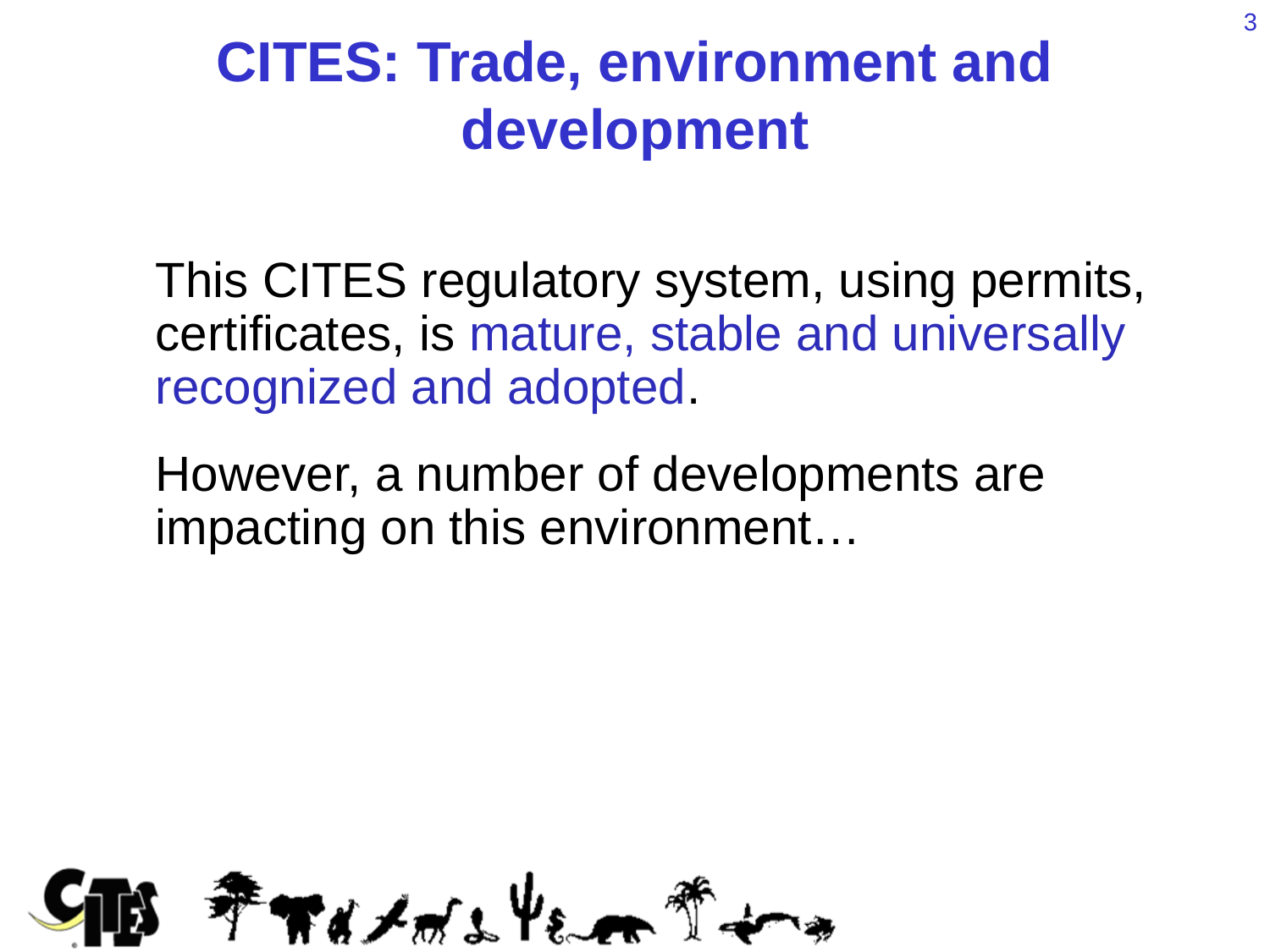

3
# CITES: Trade, environment and development

	This CITES regulatory system, using permits, certificates, is mature, stable and universally recognized and adopted.
	However, a number of developments are impacting on this environment…